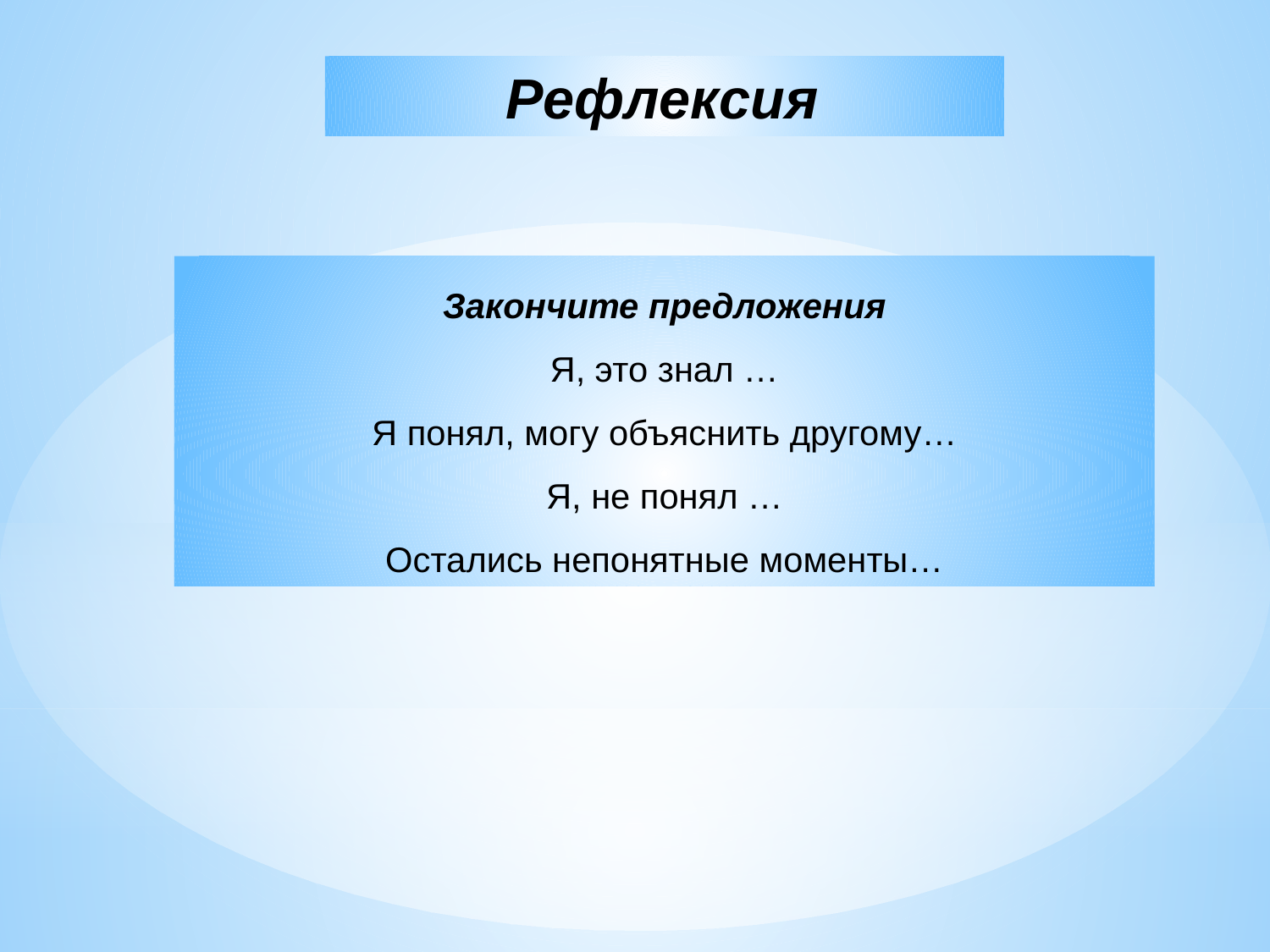

Рефлексия
Закончите предложения
Я, это знал …
Я понял, могу объяснить другому…
Я, не понял …
Остались непонятные моменты…